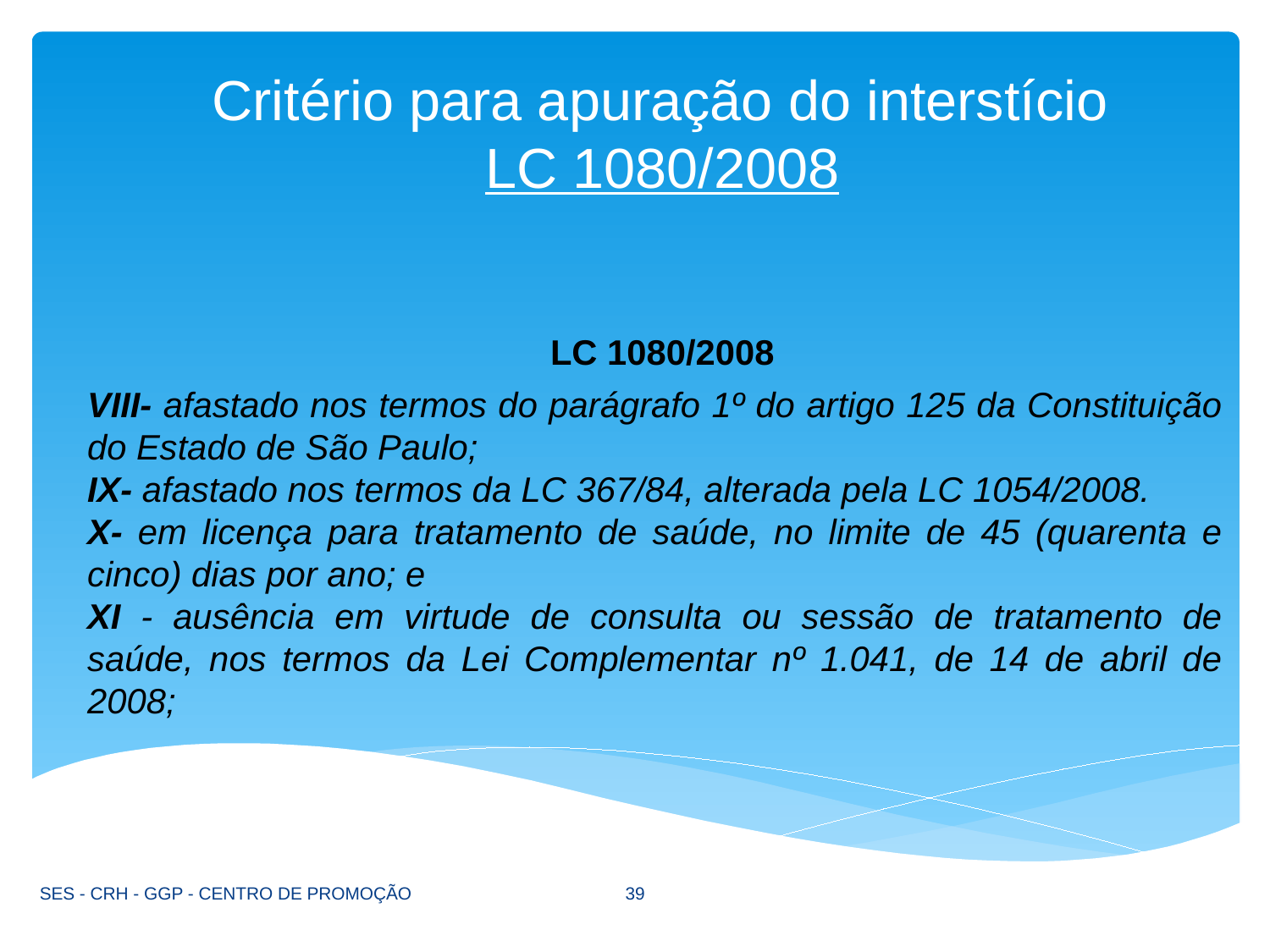

# Critério para apuração do interstício LC 1080/2008

LC 1080/2008

VIII- afastado nos termos do parágrafo 1º do artigo 125 da Constituição do Estado de São Paulo;
IX- afastado nos termos da LC 367/84, alterada pela LC 1054/2008.
X- em licença para tratamento de saúde, no limite de 45 (quarenta e cinco) dias por ano; e
XI - ausência em virtude de consulta ou sessão de tratamento de saúde, nos termos da Lei Complementar nº 1.041, de 14 de abril de 2008;

39
SES - CRH - GGP - CENTRO DE PROMOÇÃO